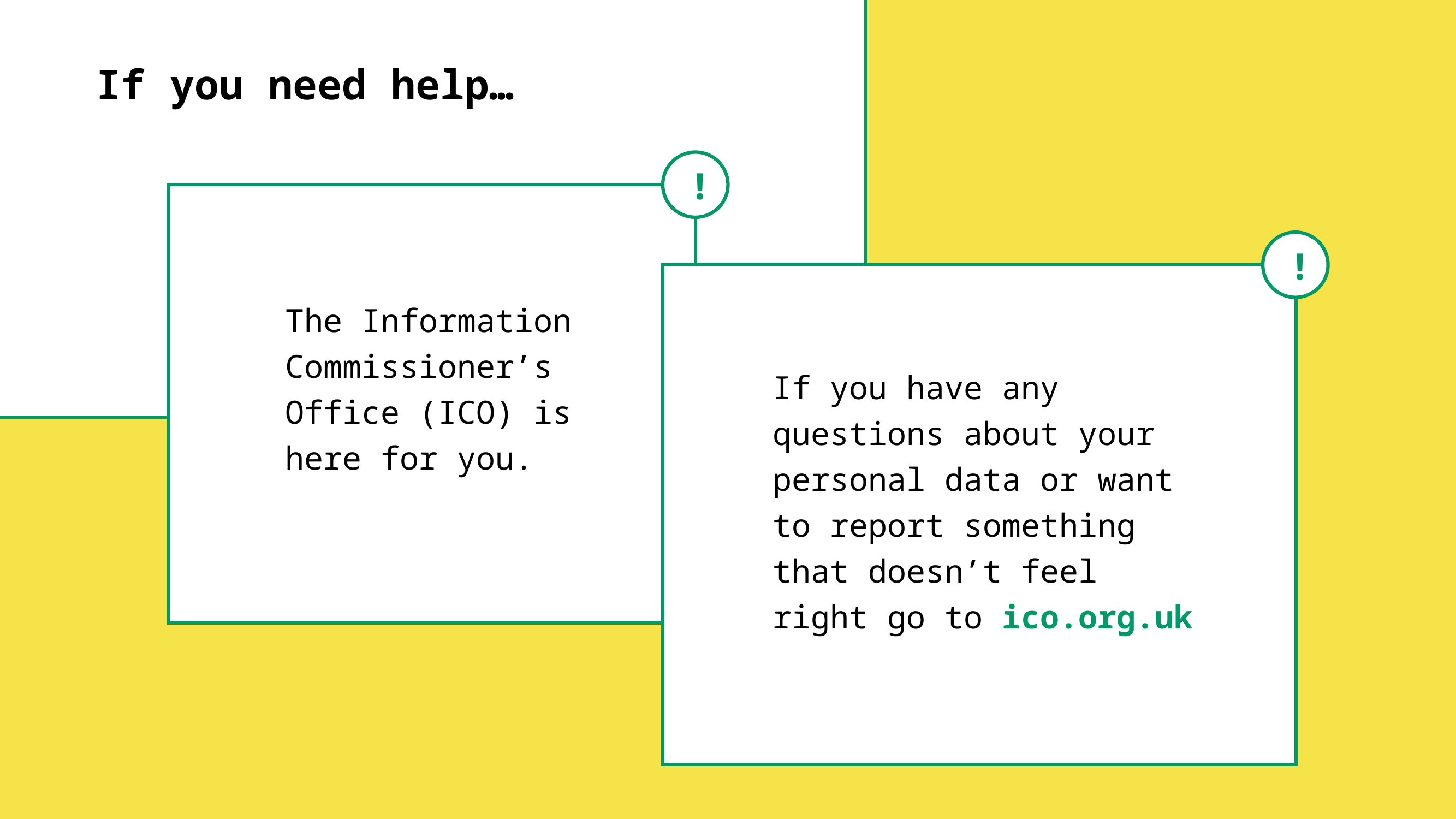

If you need help…

!

The Information Commissioner’s Office (ICO) is here for you.

!

If you have any questions about your personal data or want to report something that doesn’t feel right go to ico.org.uk